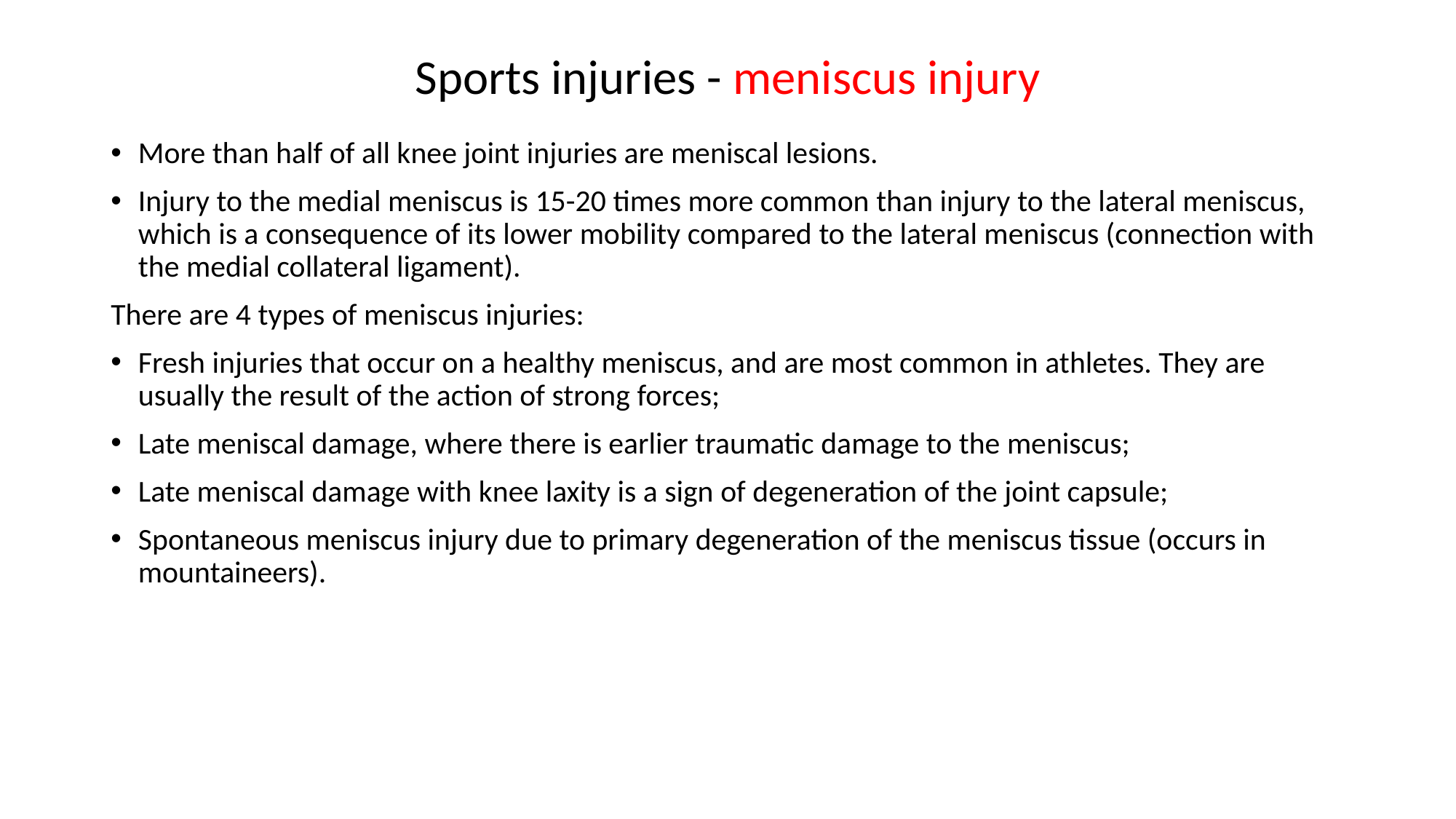

# Sports injuries - meniscus injury
More than half of all knee joint injuries are meniscal lesions.
Injury to the medial meniscus is 15-20 times more common than injury to the lateral meniscus, which is a consequence of its lower mobility compared to the lateral meniscus (connection with the medial collateral ligament).
There are 4 types of meniscus injuries:
Fresh injuries that occur on a healthy meniscus, and are most common in athletes. They are usually the result of the action of strong forces;
Late meniscal damage, where there is earlier traumatic damage to the meniscus;
Late meniscal damage with knee laxity is a sign of degeneration of the joint capsule;
Spontaneous meniscus injury due to primary degeneration of the meniscus tissue (occurs in mountaineers).